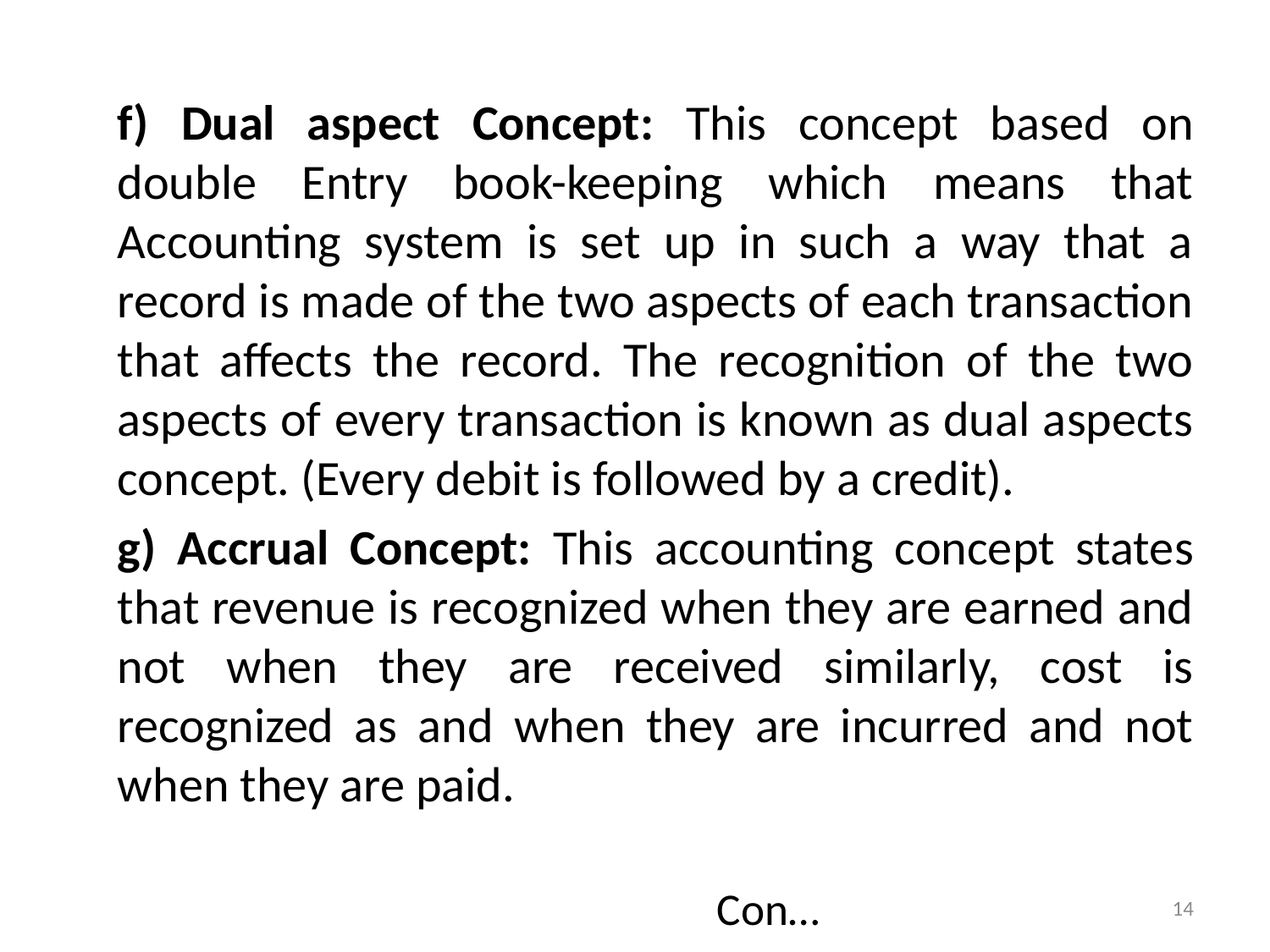

f) Dual aspect Concept: This concept based on double Entry book-keeping which means that Accounting system is set up in such a way that a record is made of the two aspects of each transaction that affects the record. The recognition of the two aspects of every transaction is known as dual aspects concept. (Every debit is followed by a credit).
	g) Accrual Concept: This accounting concept states that revenue is recognized when they are earned and not when they are received similarly, cost is recognized as and when they are incurred and not when they are paid.
	 															         Con…

14